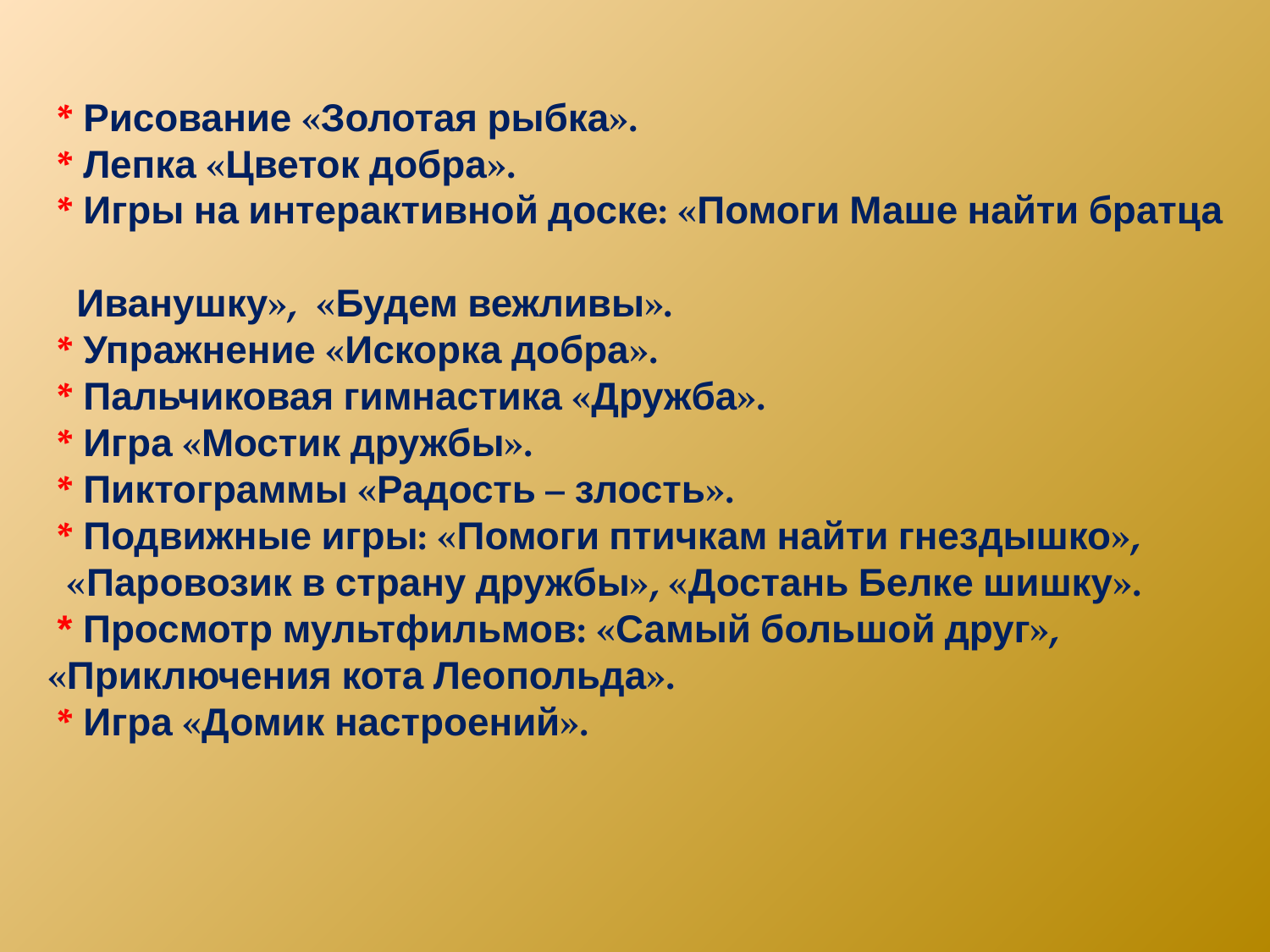

# * Рисование «Золотая рыбка». * Лепка «Цветок добра». * Игры на интерактивной доске: «Помоги Маше найти братца Иванушку»,  «Будем вежливы». * Упражнение «Искорка добра». * Пальчиковая гимнастика «Дружба». * Игра «Мостик дружбы». * Пиктограммы «Радость – злость». * Подвижные игры: «Помоги птичкам найти гнездышко», «Паровозик в страну дружбы», «Достань Белке шишку». * Просмотр мультфильмов: «Самый большой друг», «Приключения кота Леопольда». * Игра «Домик настроений».